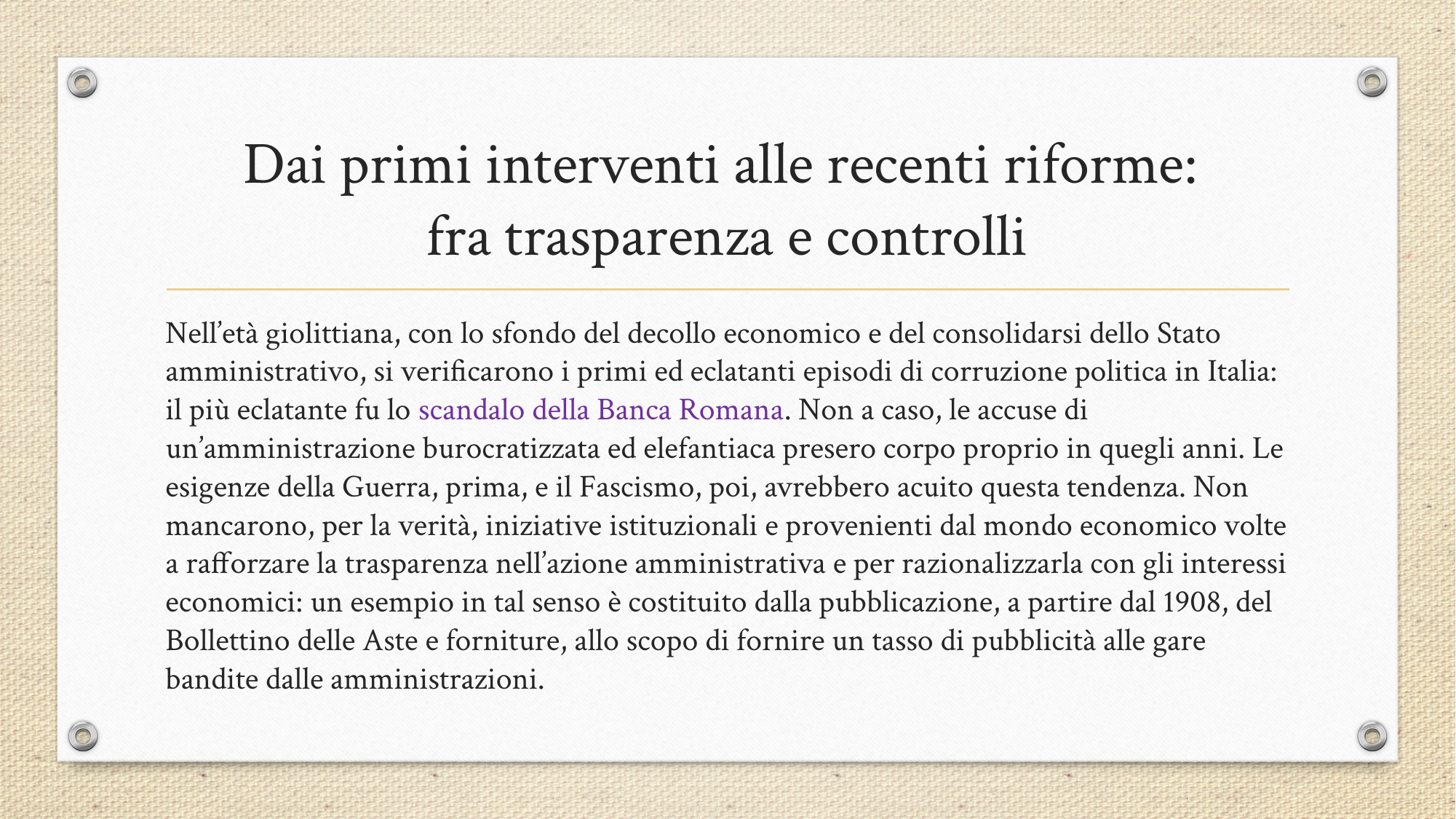

# Dai primi interventi alle recenti riforme: fra trasparenza e controlli
Nell’età giolittiana, con lo sfondo del decollo economico e del consolidarsi dello Stato amministrativo, si verificarono i primi ed eclatanti episodi di corruzione politica in Italia: il più eclatante fu lo scandalo della Banca Romana. Non a caso, le accuse di un’amministrazione burocratizzata ed elefantiaca presero corpo proprio in quegli anni. Le esigenze della Guerra, prima, e il Fascismo, poi, avrebbero acuito questa tendenza. Non mancarono, per la verità, iniziative istituzionali e provenienti dal mondo economico volte a rafforzare la trasparenza nell’azione amministrativa e per razionalizzarla con gli interessi economici: un esempio in tal senso è costituito dalla pubblicazione, a partire dal 1908, del Bollettino delle Aste e forniture, allo scopo di fornire un tasso di pubblicità alle gare bandite dalle amministrazioni.